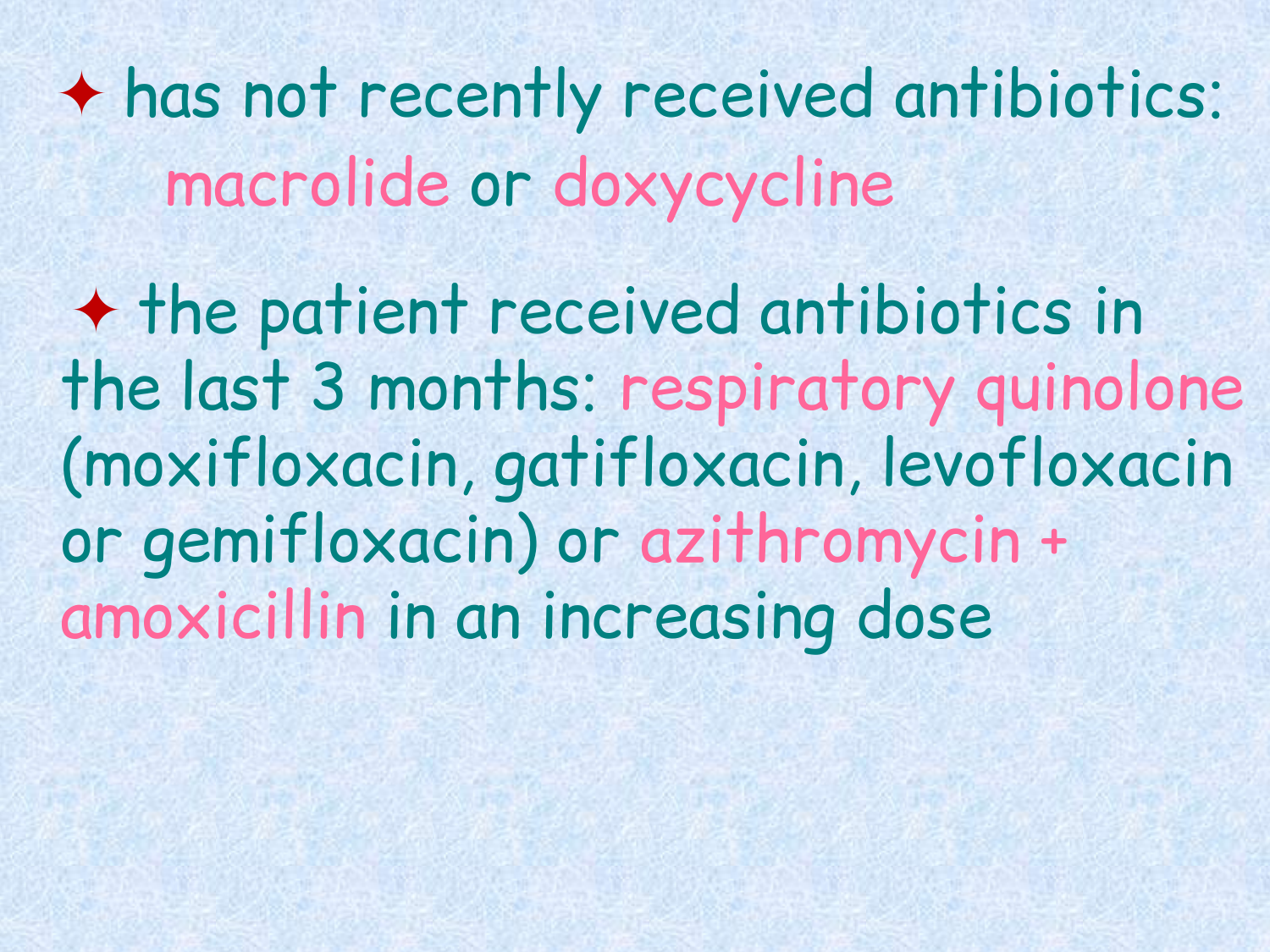

✦ has not recently received antibiotics:
        macrolide or doxycycline

    ✦ the patient received antibiotics in the last 3 months: respiratory quinolone (moxifloxacin, gatifloxacin, levofloxacin or gemifloxacin) or azithromycin + amoxicillin in an increasing dose

#